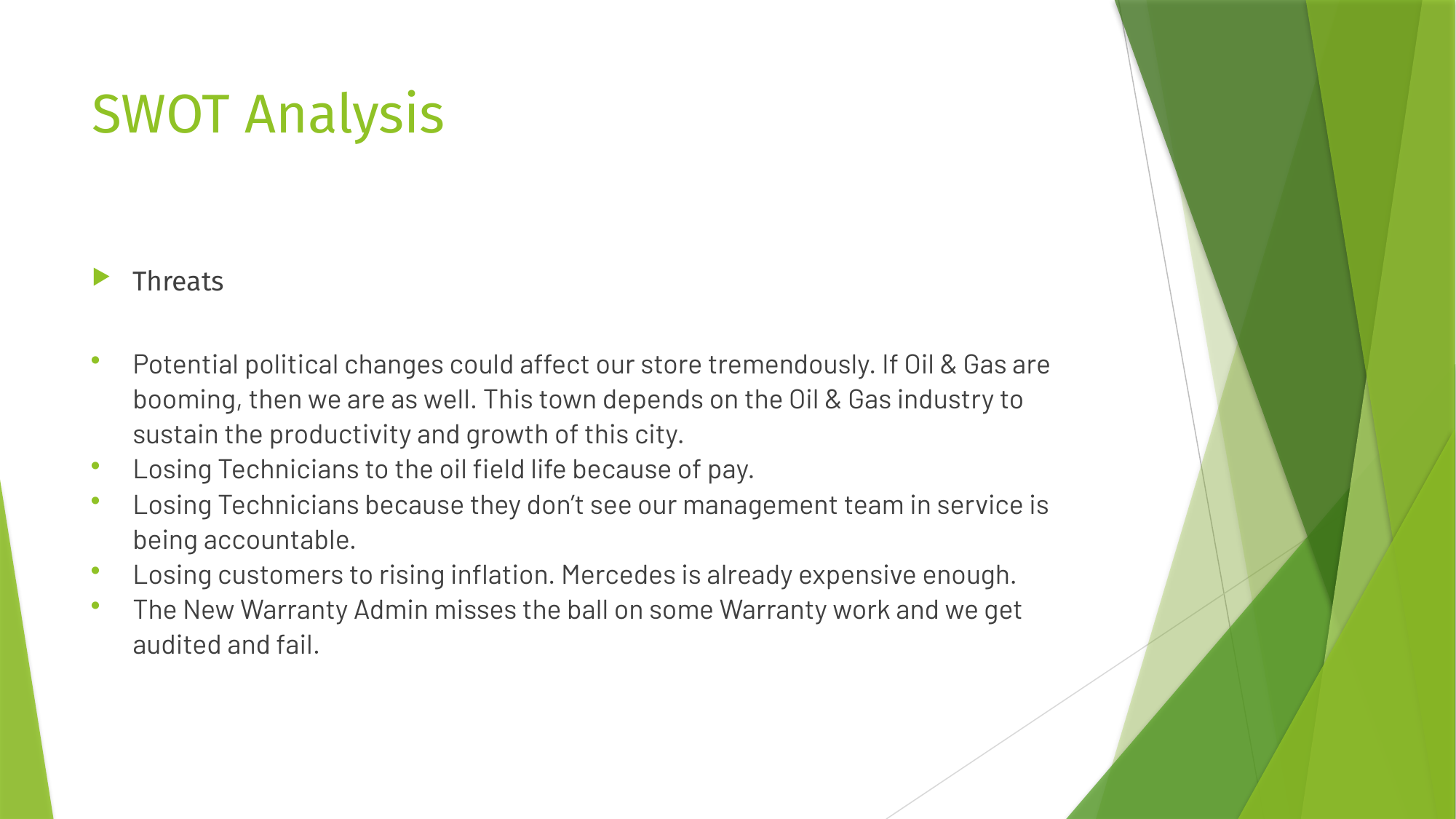

# SWOT Analysis
Threats

Potential political changes could affect our store tremendously. If Oil & Gas are booming, then we are as well. This town depends on the Oil & Gas industry to sustain the productivity and growth of this city.
Losing Technicians to the oil field life because of pay.
Losing Technicians because they don’t see our management team in service is being accountable.
Losing customers to rising inflation. Mercedes is already expensive enough.
The New Warranty Admin misses the ball on some Warranty work and we get audited and fail.